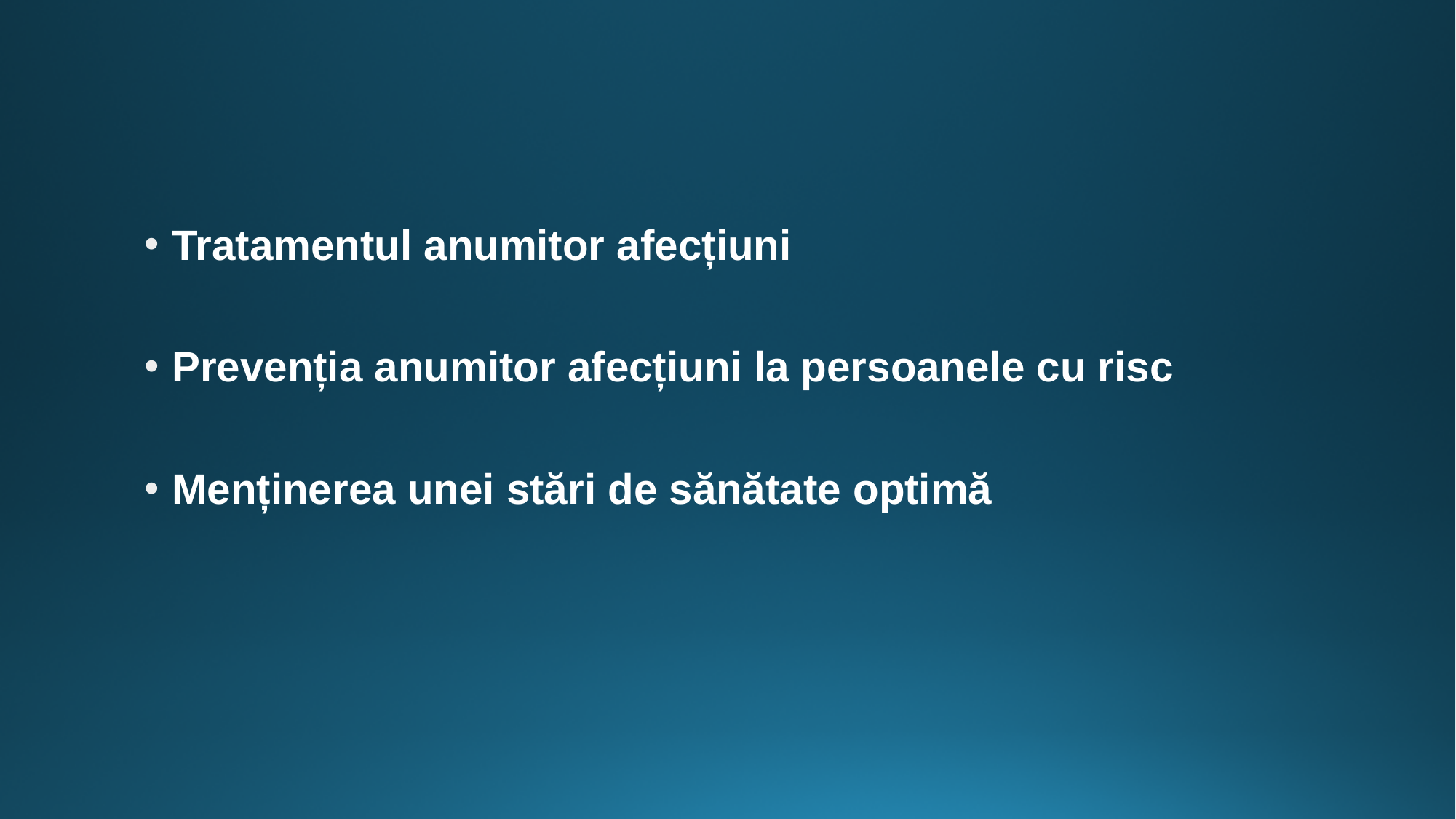

#
Tratamentul anumitor afecțiuni

Prevenția anumitor afecțiuni la persoanele cu risc

Menținerea unei stări de sănătate optimă